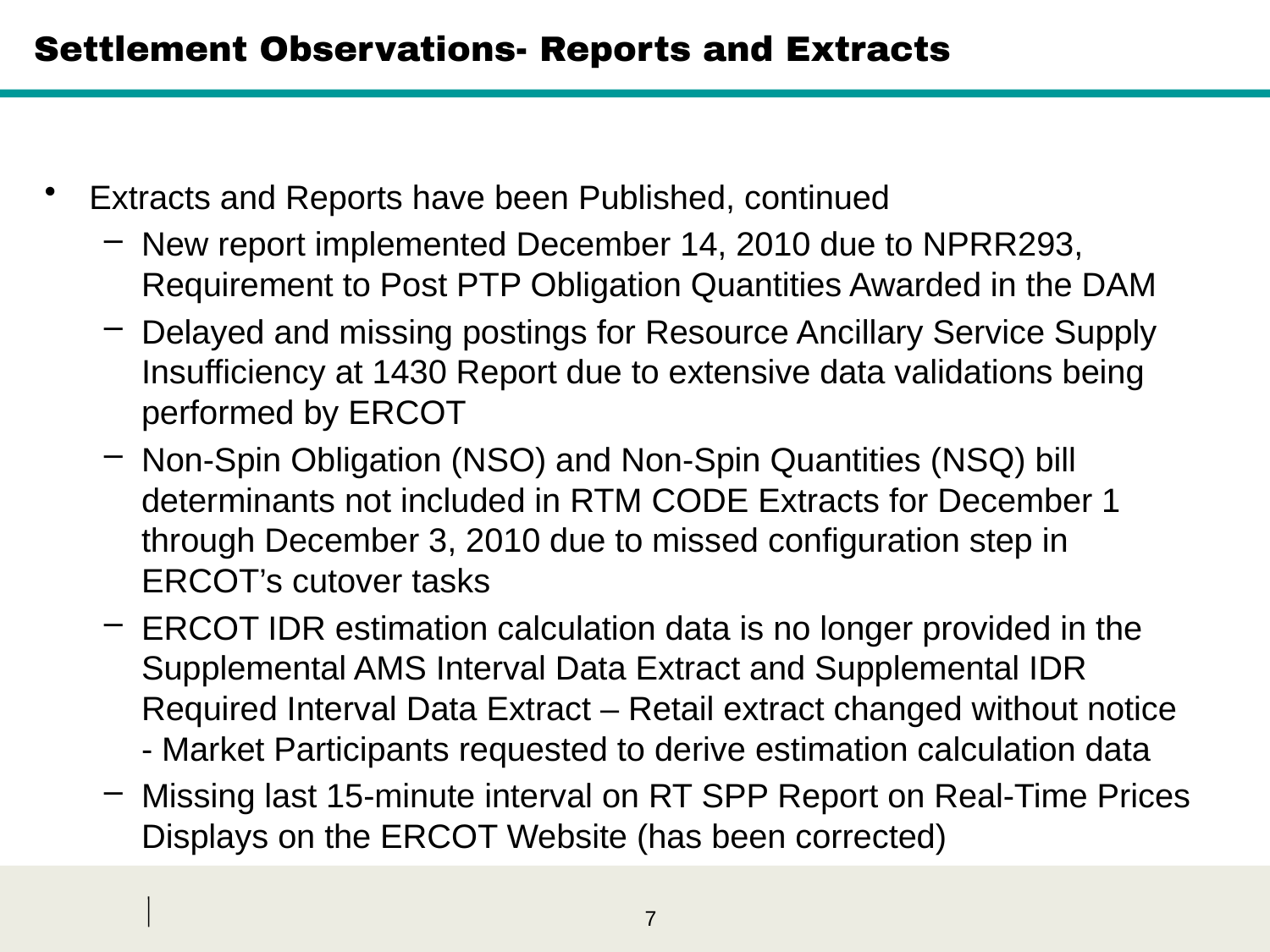

# Settlement Observations- Reports and Extracts
Extracts and Reports have been Published, continued
New report implemented December 14, 2010 due to NPRR293, Requirement to Post PTP Obligation Quantities Awarded in the DAM
Delayed and missing postings for Resource Ancillary Service Supply Insufficiency at 1430 Report due to extensive data validations being performed by ERCOT
Non-Spin Obligation (NSO) and Non-Spin Quantities (NSQ) bill determinants not included in RTM CODE Extracts for December 1 through December 3, 2010 due to missed configuration step in ERCOT’s cutover tasks
ERCOT IDR estimation calculation data is no longer provided in the Supplemental AMS Interval Data Extract and Supplemental IDR Required Interval Data Extract – Retail extract changed without notice - Market Participants requested to derive estimation calculation data
Missing last 15-minute interval on RT SPP Report on Real-Time Prices Displays on the ERCOT Website (has been corrected)